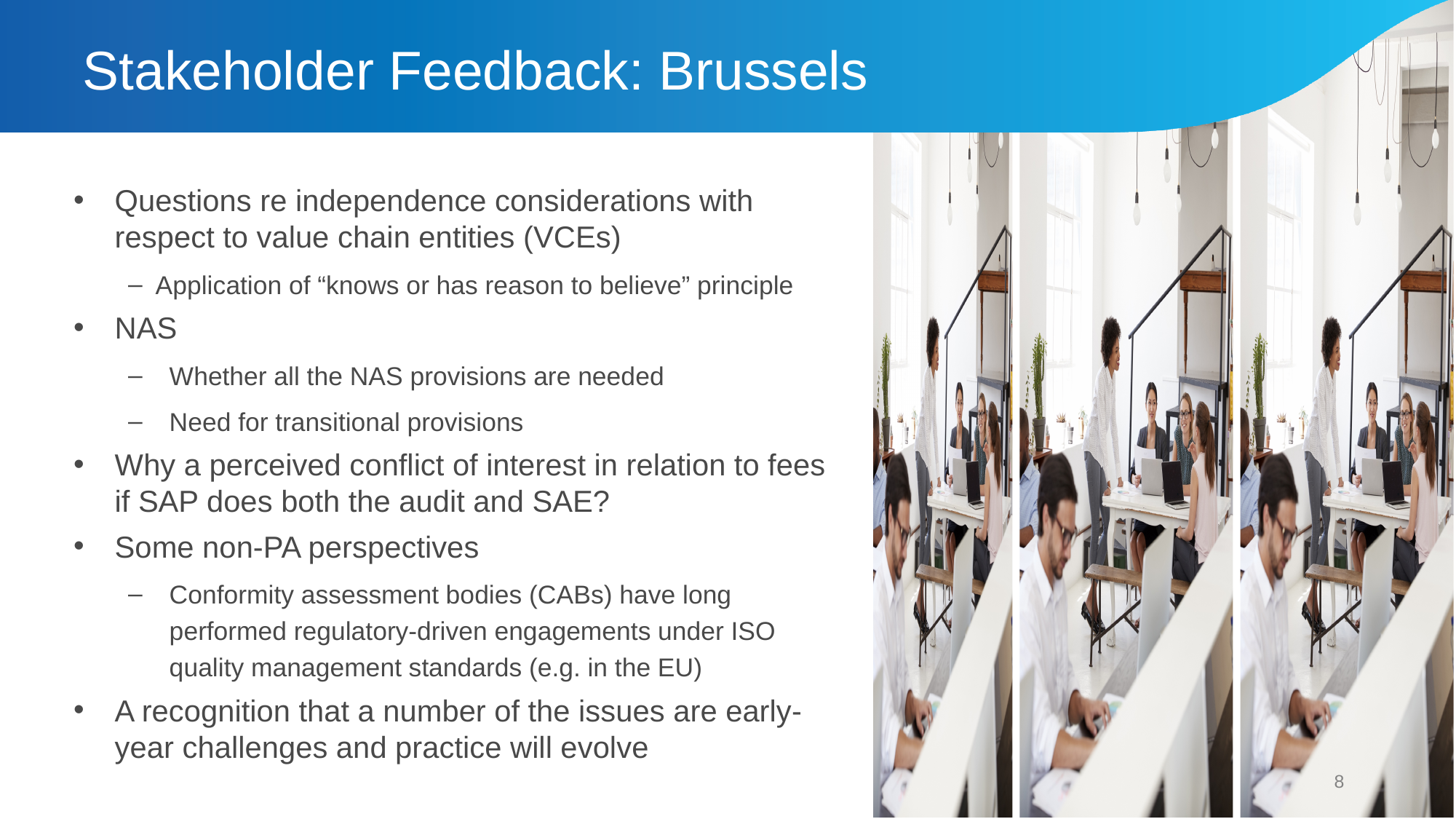

# Stakeholder Feedback: Brussels
Questions re independence considerations with respect to value chain entities (VCEs)
Application of “knows or has reason to believe” principle
NAS
Whether all the NAS provisions are needed
Need for transitional provisions
Why a perceived conflict of interest in relation to fees if SAP does both the audit and SAE?
Some non-PA perspectives
Conformity assessment bodies (CABs) have long performed regulatory-driven engagements under ISO quality management standards (e.g. in the EU)
A recognition that a number of the issues are early-year challenges and practice will evolve
8